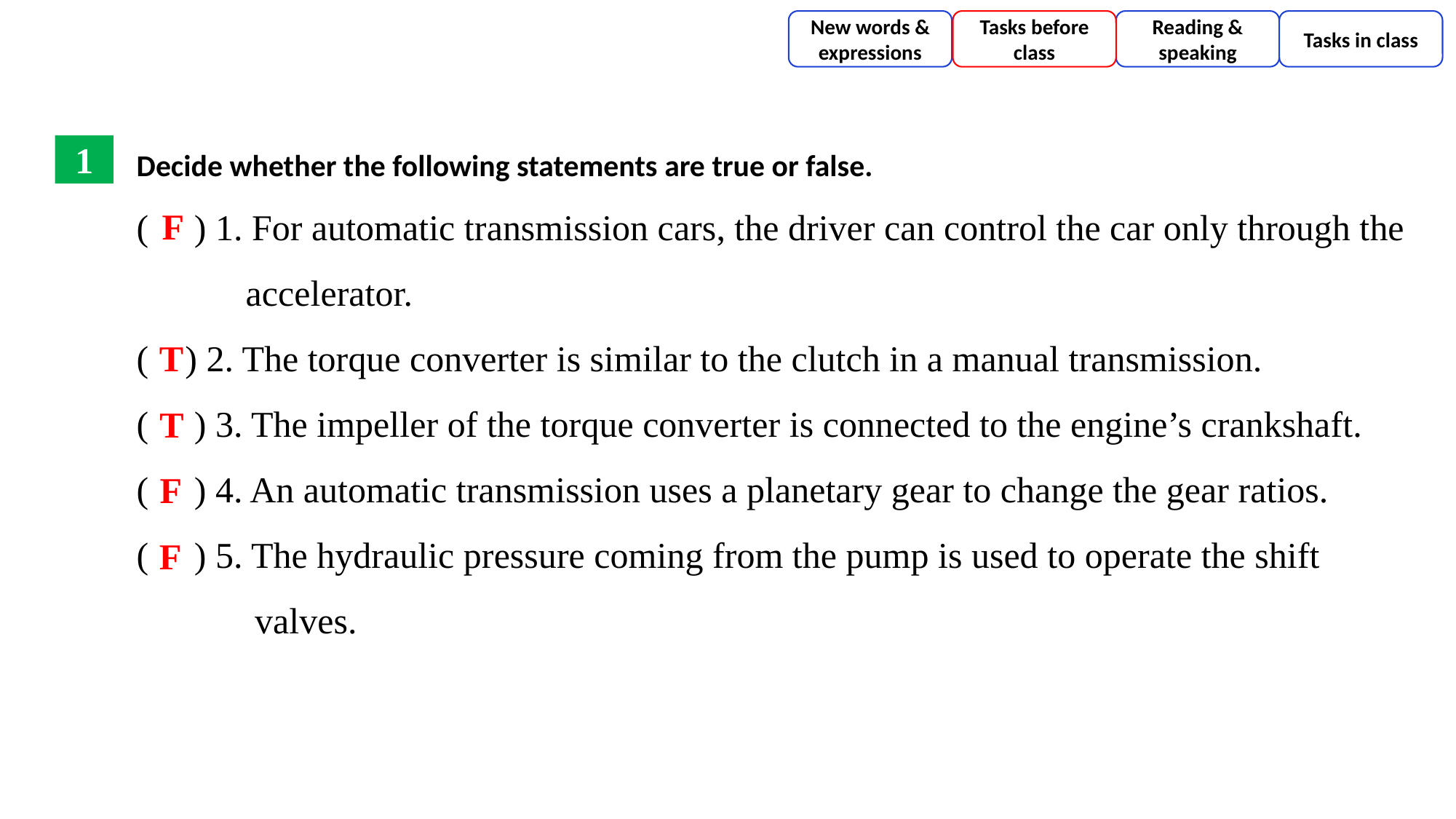

New words & expressions
Tasks before class
Reading & speaking
Tasks in class
Decide whether the following statements are true or false.
(     ) 1. For automatic transmission cars, the driver can control the car only through the
            accelerator.
(    ) 2. The torque converter is similar to the clutch in a manual transmission.
(     ) 3. The impeller of the torque converter is connected to the engine’s crankshaft.
(     ) 4. An automatic transmission uses a planetary gear to change the gear ratios.
(     ) 5. The hydraulic pressure coming from the pump is used to operate the shift
             valves.
1
F
T
T
F
F